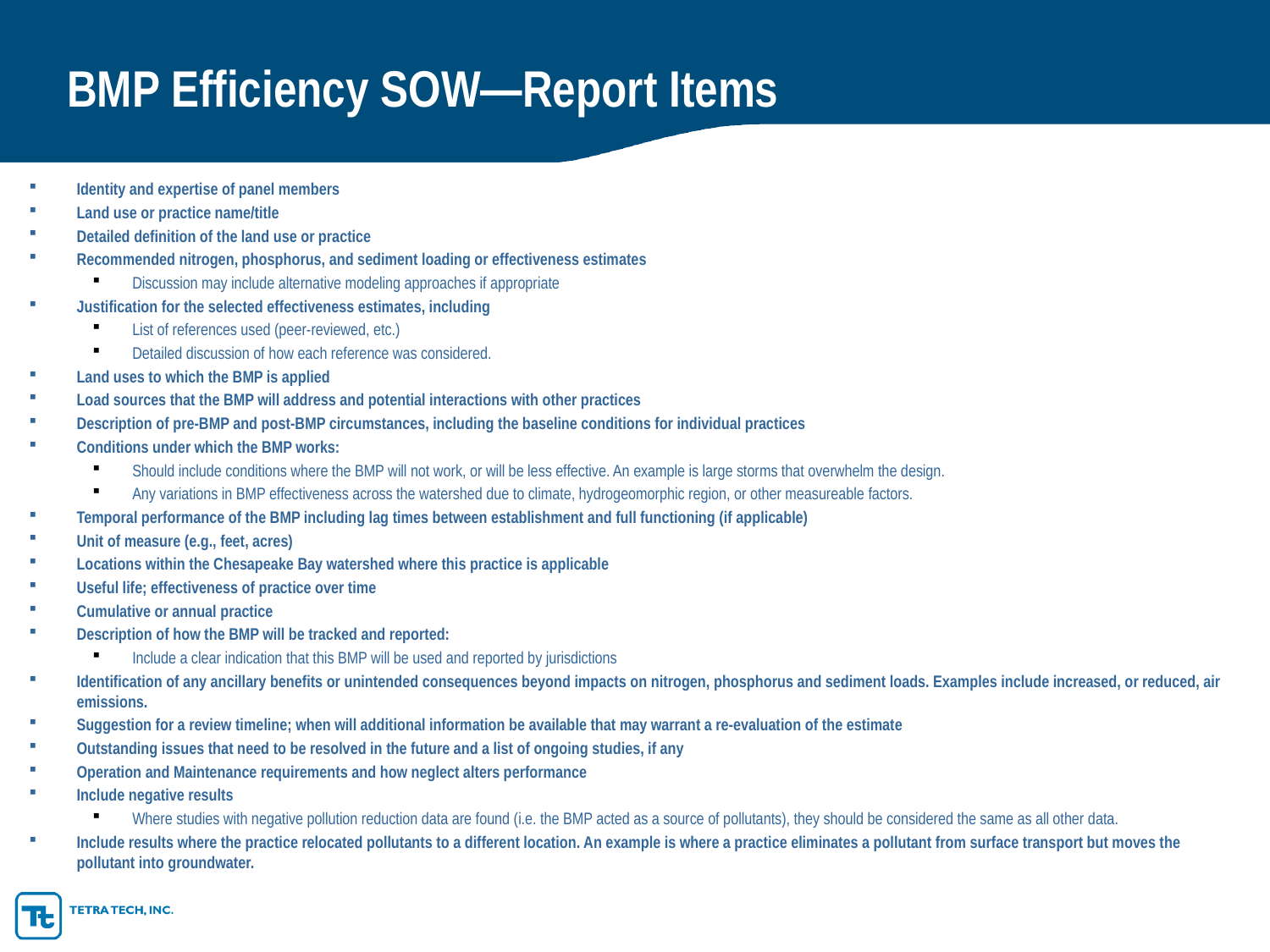

# BMP Efficiency SOW—Report Items
Identity and expertise of panel members
Land use or practice name/title
Detailed definition of the land use or practice
Recommended nitrogen, phosphorus, and sediment loading or effectiveness estimates
Discussion may include alternative modeling approaches if appropriate
Justification for the selected effectiveness estimates, including
List of references used (peer-reviewed, etc.)
Detailed discussion of how each reference was considered.
Land uses to which the BMP is applied
Load sources that the BMP will address and potential interactions with other practices
Description of pre-BMP and post-BMP circumstances, including the baseline conditions for individual practices
Conditions under which the BMP works:
Should include conditions where the BMP will not work, or will be less effective. An example is large storms that overwhelm the design.
Any variations in BMP effectiveness across the watershed due to climate, hydrogeomorphic region, or other measureable factors.
Temporal performance of the BMP including lag times between establishment and full functioning (if applicable)
Unit of measure (e.g., feet, acres)
Locations within the Chesapeake Bay watershed where this practice is applicable
Useful life; effectiveness of practice over time
Cumulative or annual practice
Description of how the BMP will be tracked and reported:
Include a clear indication that this BMP will be used and reported by jurisdictions
Identification of any ancillary benefits or unintended consequences beyond impacts on nitrogen, phosphorus and sediment loads. Examples include increased, or reduced, air emissions.
Suggestion for a review timeline; when will additional information be available that may warrant a re-evaluation of the estimate
Outstanding issues that need to be resolved in the future and a list of ongoing studies, if any
Operation and Maintenance requirements and how neglect alters performance
Include negative results
Where studies with negative pollution reduction data are found (i.e. the BMP acted as a source of pollutants), they should be considered the same as all other data.
Include results where the practice relocated pollutants to a different location. An example is where a practice eliminates a pollutant from surface transport but moves the pollutant into groundwater.